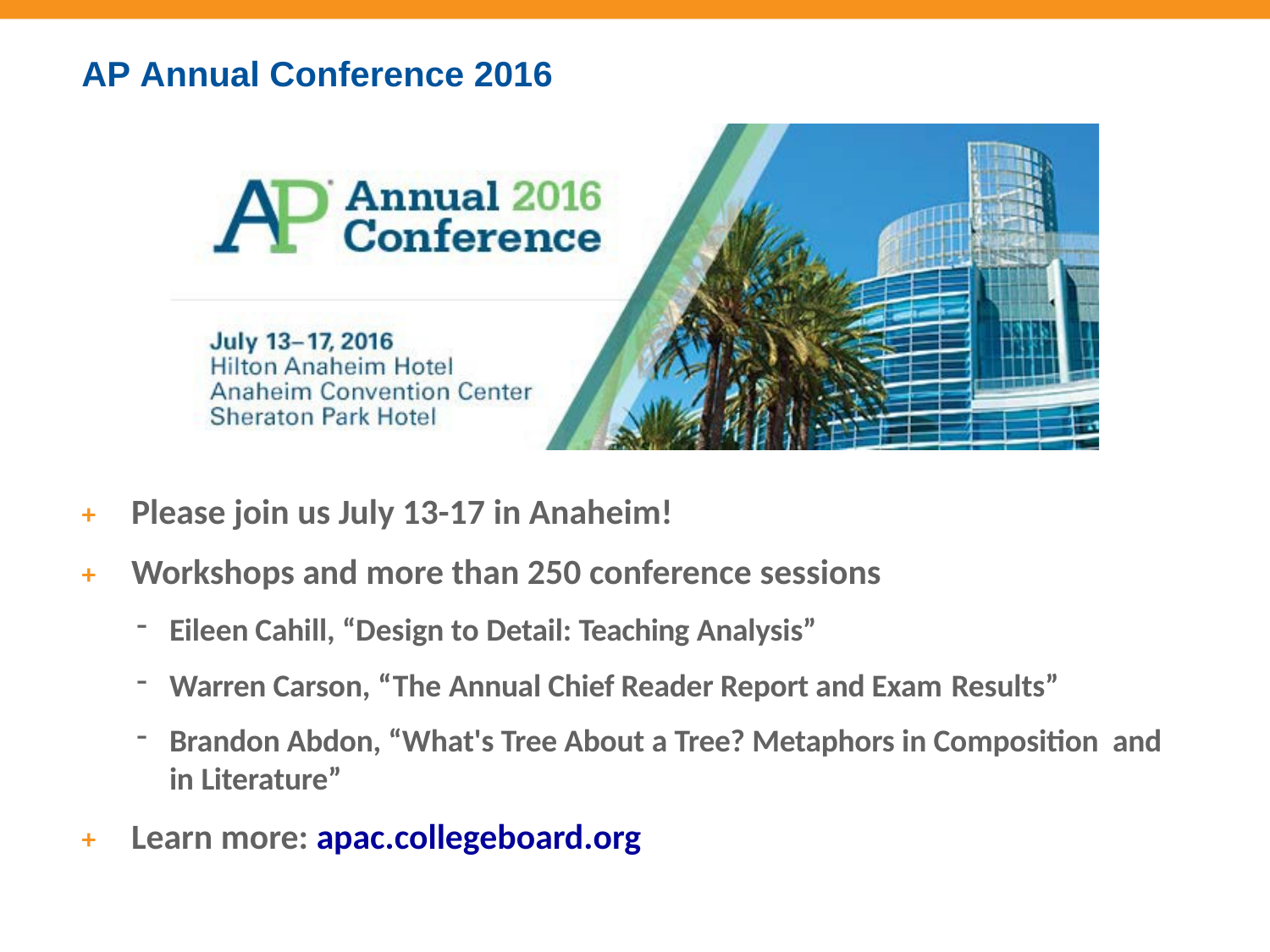

# AP Annual Conference 2016

+	Please join us July 13-17 in Anaheim!
+	Workshops and more than 250 conference sessions
Eileen Cahill, “Design to Detail: Teaching Analysis”
Warren Carson, “The Annual Chief Reader Report and Exam Results”
Brandon Abdon, “What's Tree About a Tree? Metaphors in Composition  and in Literature”
+	Learn more: apac.collegeboard.org